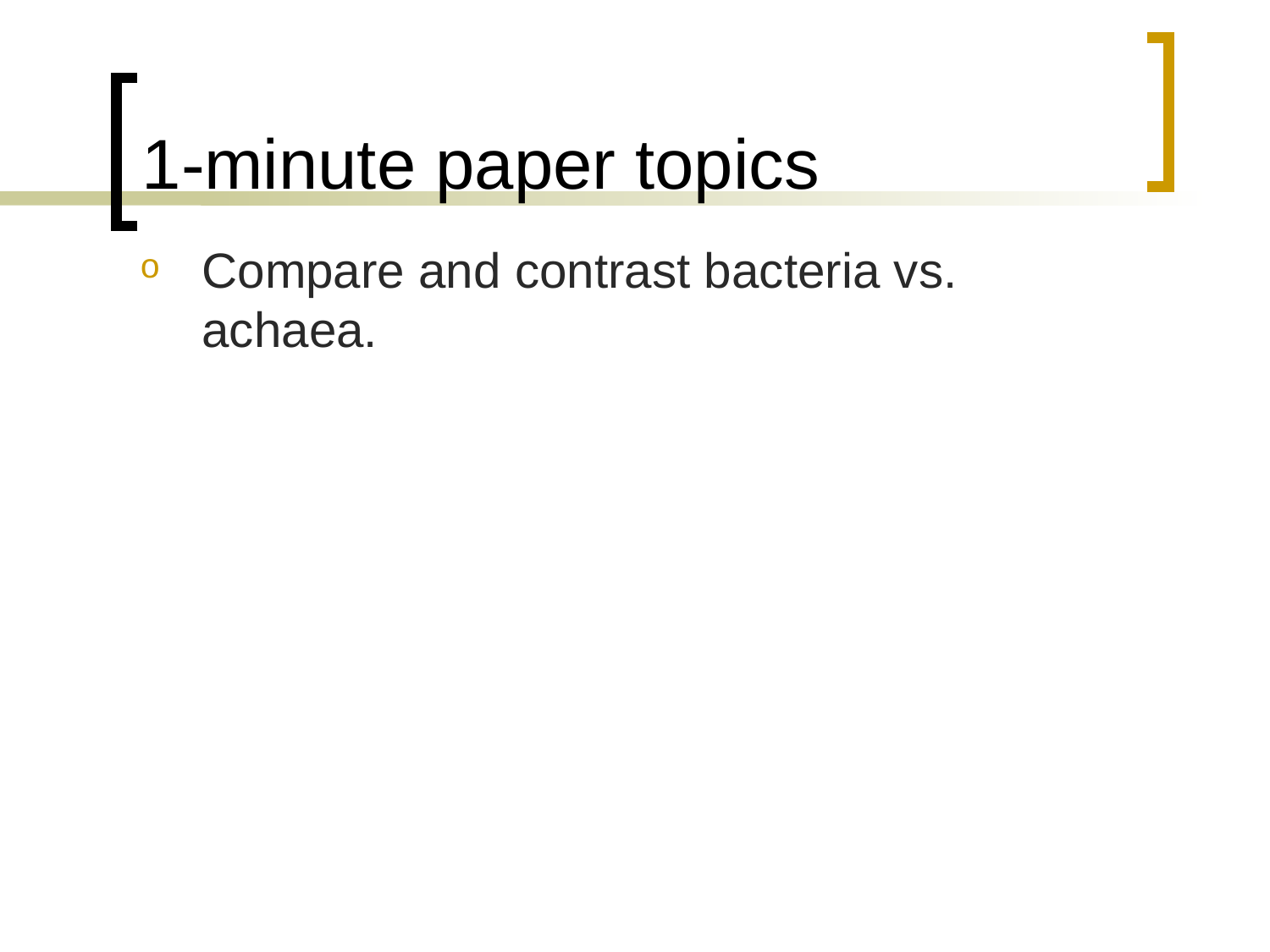

# 1-minute paper topics
Compare and contrast bacteria vs. achaea.